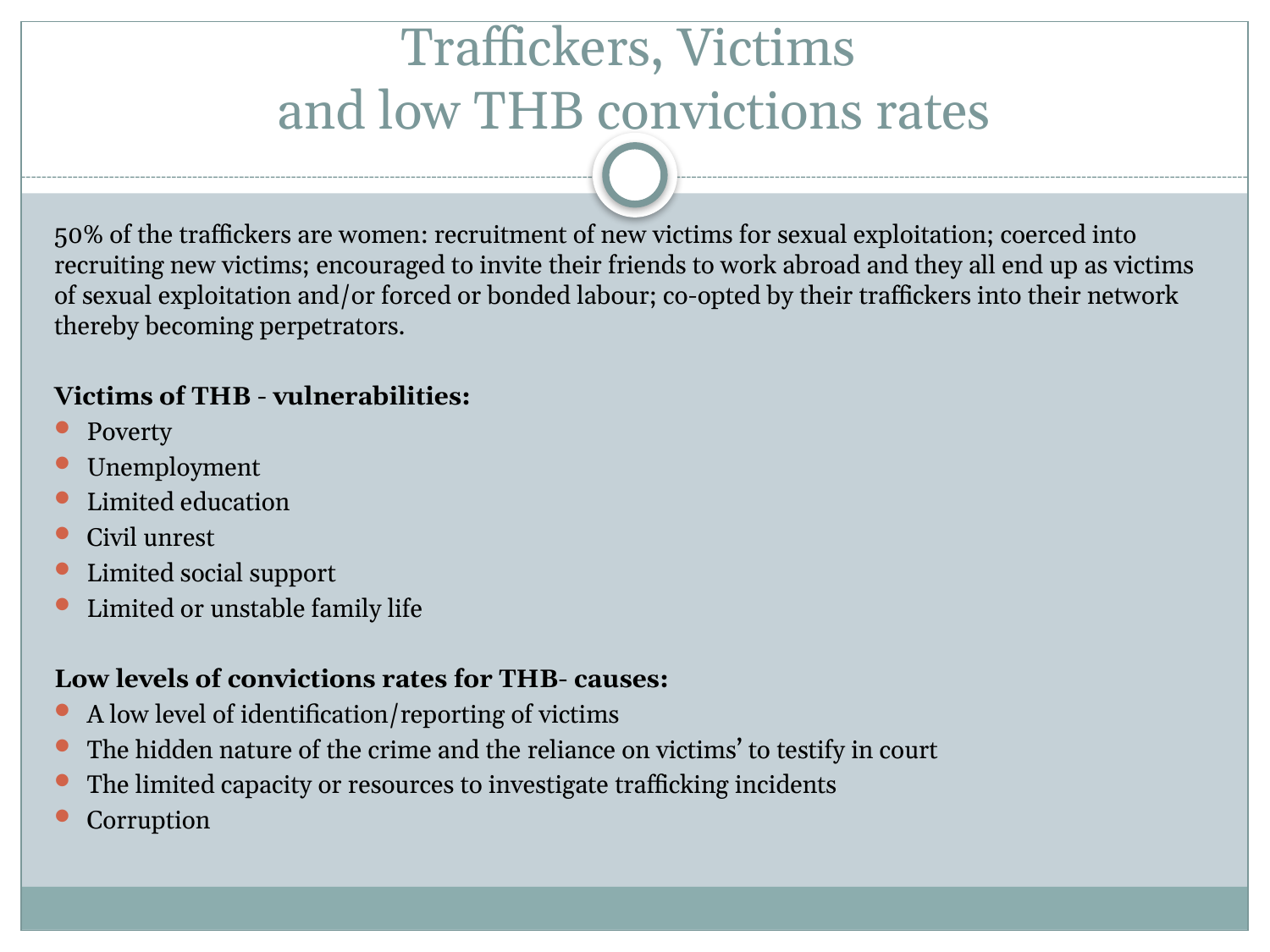

# Traffickers, Victims and low THB convictions rates
50% of the traffickers are women: recruitment of new victims for sexual exploitation; coerced into recruiting new victims; encouraged to invite their friends to work abroad and they all end up as victims of sexual exploitation and/or forced or bonded labour; co-opted by their traffickers into their network thereby becoming perpetrators.

Victims of THB - vulnerabilities:
Poverty
Unemployment
Limited education
Civil unrest
Limited social support
Limited or unstable family life

Low levels of convictions rates for THB- causes:
A low level of identification/reporting of victims
The hidden nature of the crime and the reliance on victims’ to testify in court
The limited capacity or resources to investigate trafficking incidents
Corruption